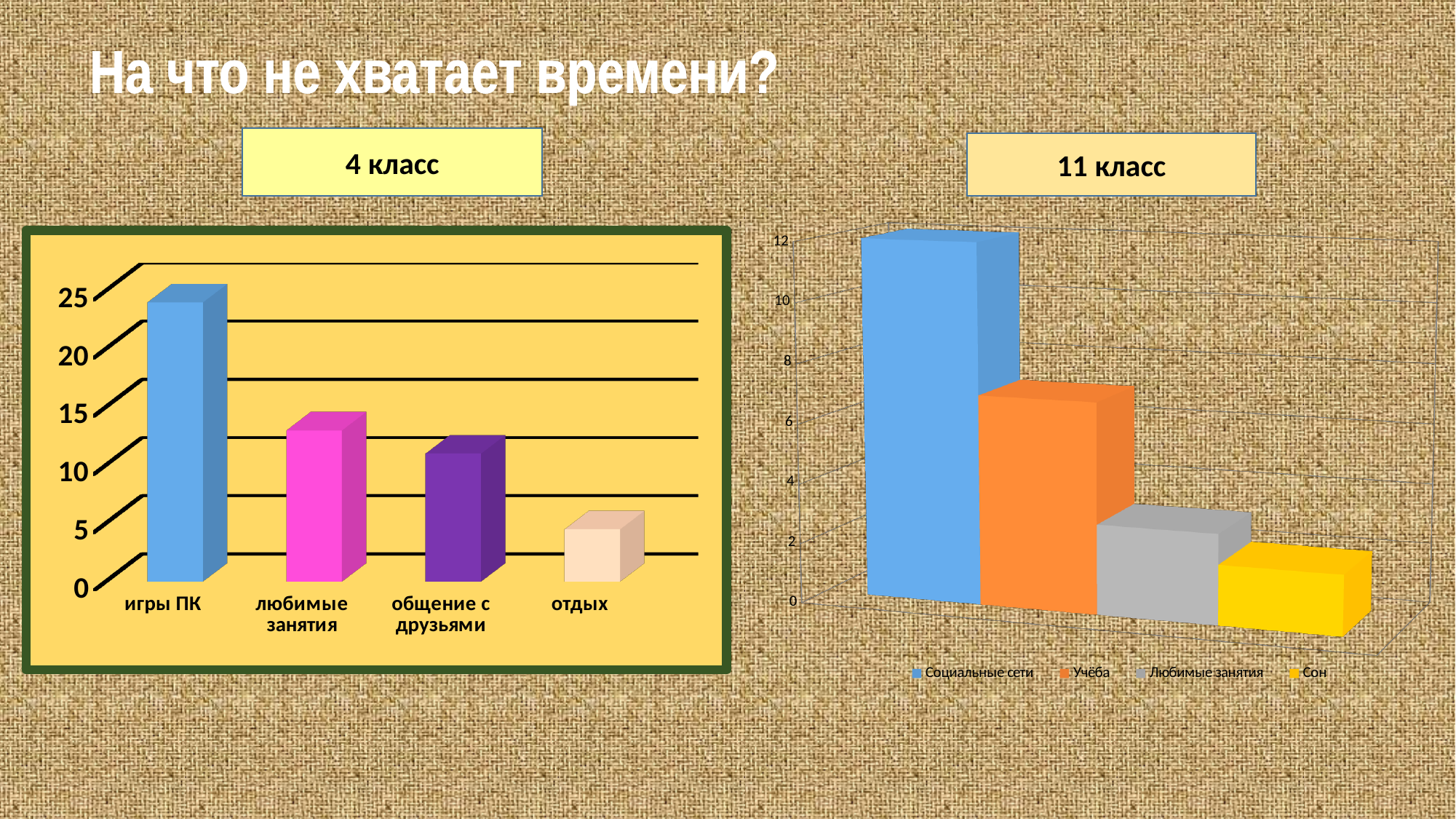

На что не хватает времени?
4 класс
11 класс

[unsupported chart]

[unsupported chart]